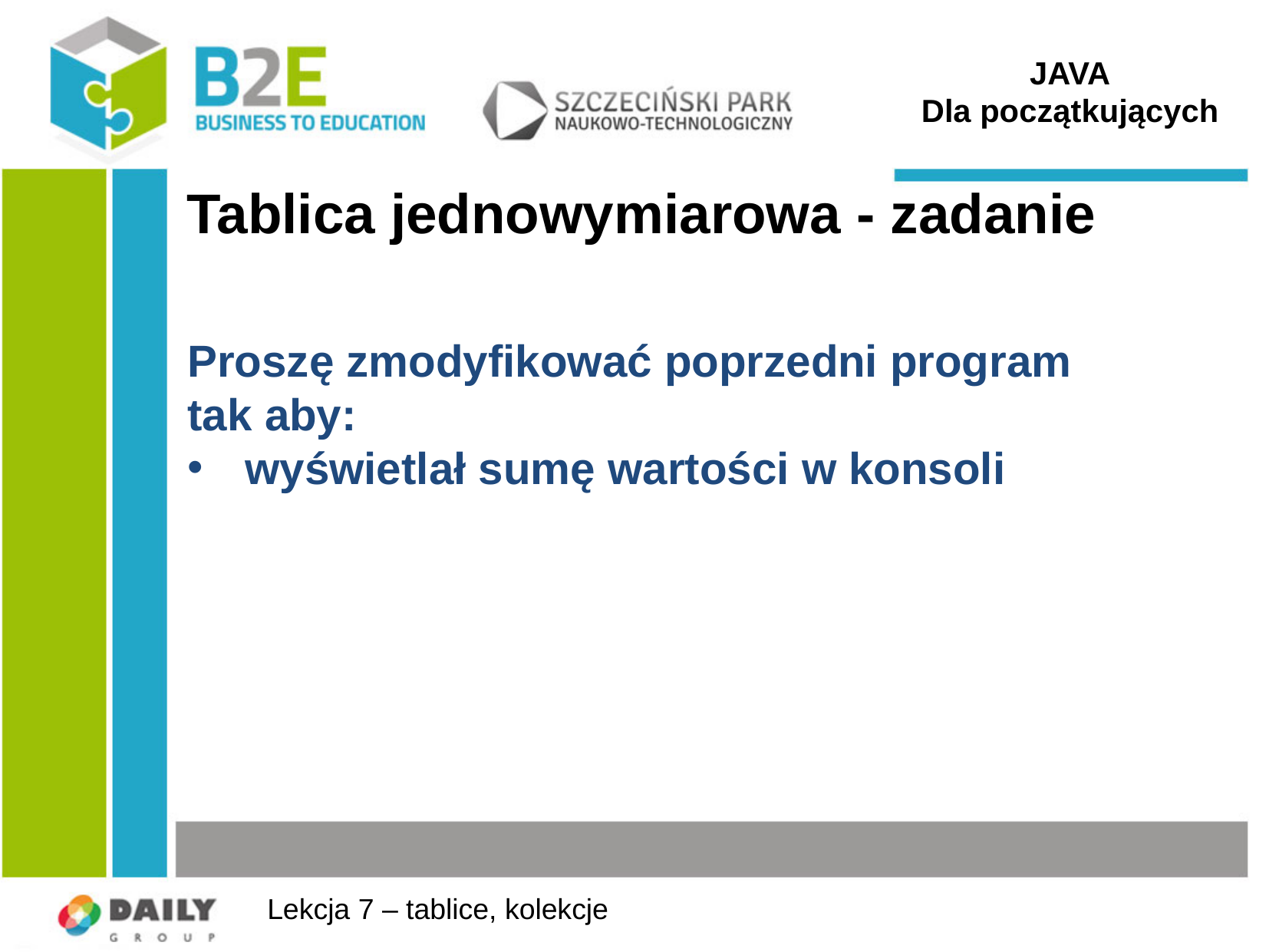

JAVA
Dla początkujących
# Tablica jednowymiarowa - zadanie

Proszę zmodyfikować poprzedni program
tak aby:
wyświetlał sumę wartości w konsoli

Lekcja 7 – tablice, kolekcje